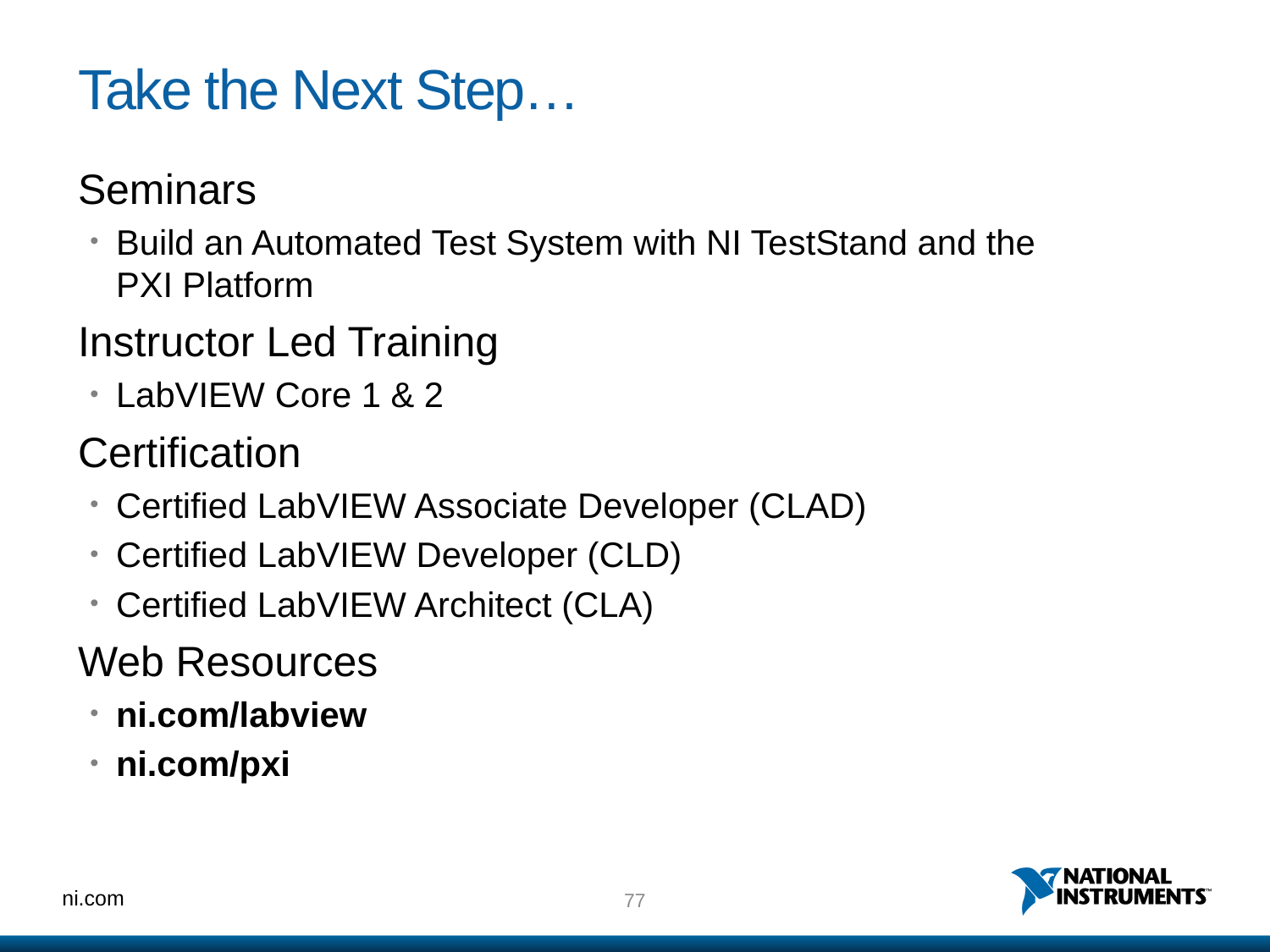

# Take the Next Step…
Seminars
Build an Automated Test System with NI TestStand and the
PXI Platform
Instructor Led Training
LabVIEW Core 1 & 2
Certification
Certified LabVIEW Associate Developer (CLAD)
Certified LabVIEW Developer (CLD)
Certified LabVIEW Architect (CLA)
Web Resources
ni.com/labview
ni.com/pxi